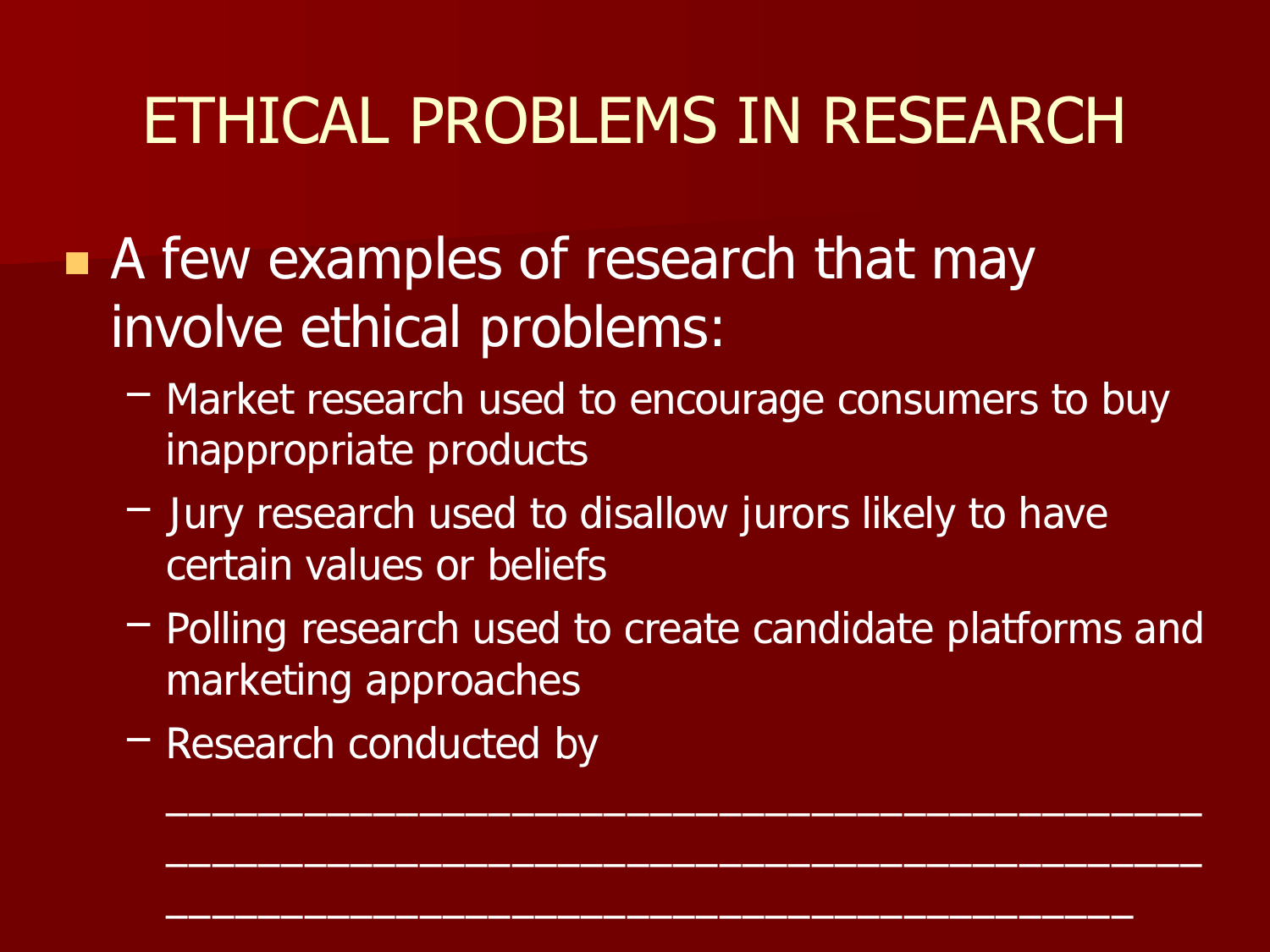

# ETHICAL PROBLEMS IN RESEARCH
A few examples of research that may involve ethical problems:
Market research used to encourage consumers to buy inappropriate products
Jury research used to disallow jurors likely to have certain values or beliefs
Polling research used to create candidate platforms and marketing approaches
Research conducted by ____________________________________________________________________________________________________________________________________